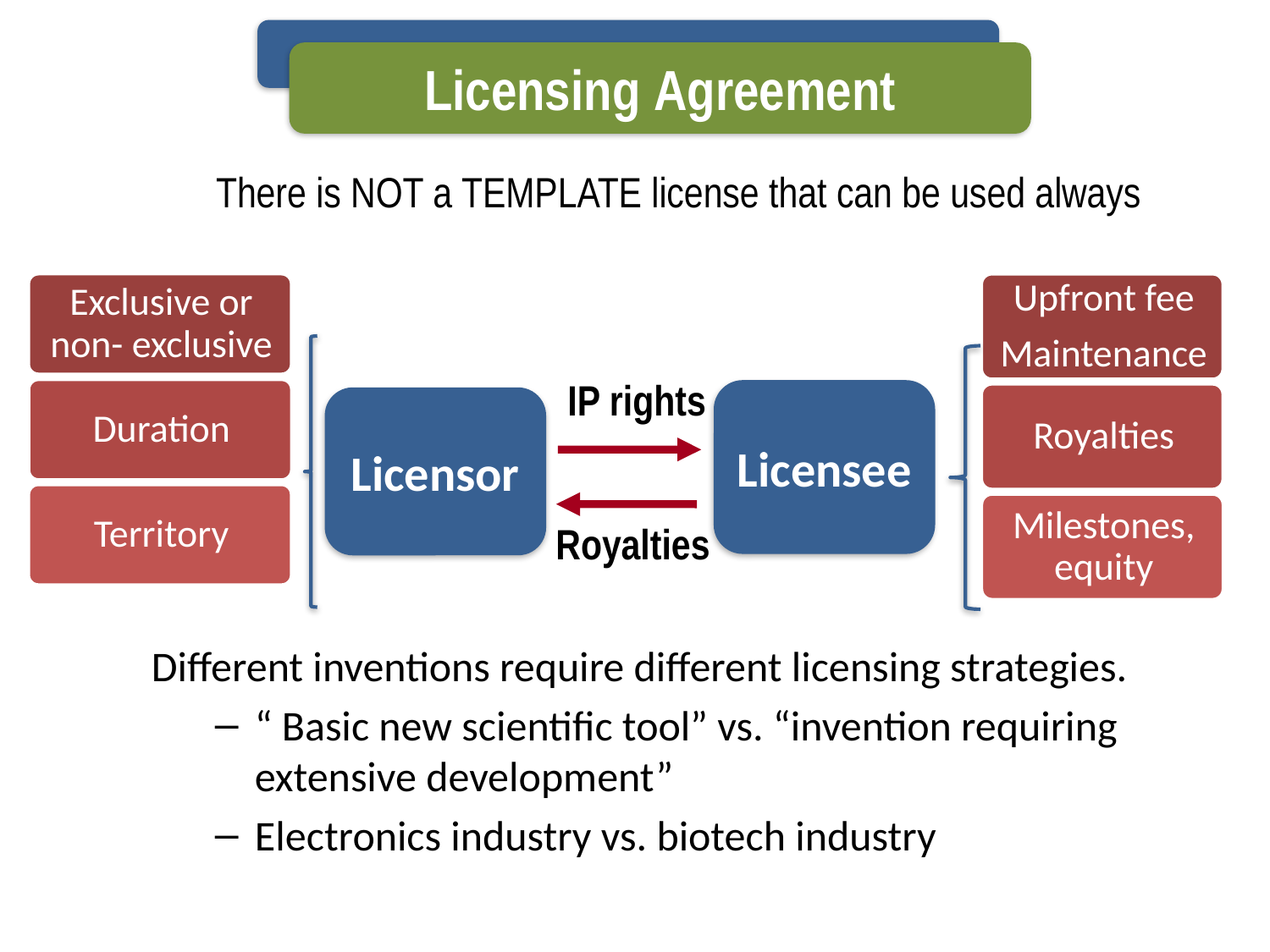

Licensing Agreement
There is NOT a TEMPLATE license that can be used always

Different inventions require different licensing strategies.
“ Basic new scientific tool” vs. “invention requiring extensive development”
Electronics industry vs. biotech industry
Exclusive or non- exclusive
Duration
Territory
Upfront fee
Maintenance
Royalties
Milestones, equity

IP rights

Royalties
Licensee
Licensor